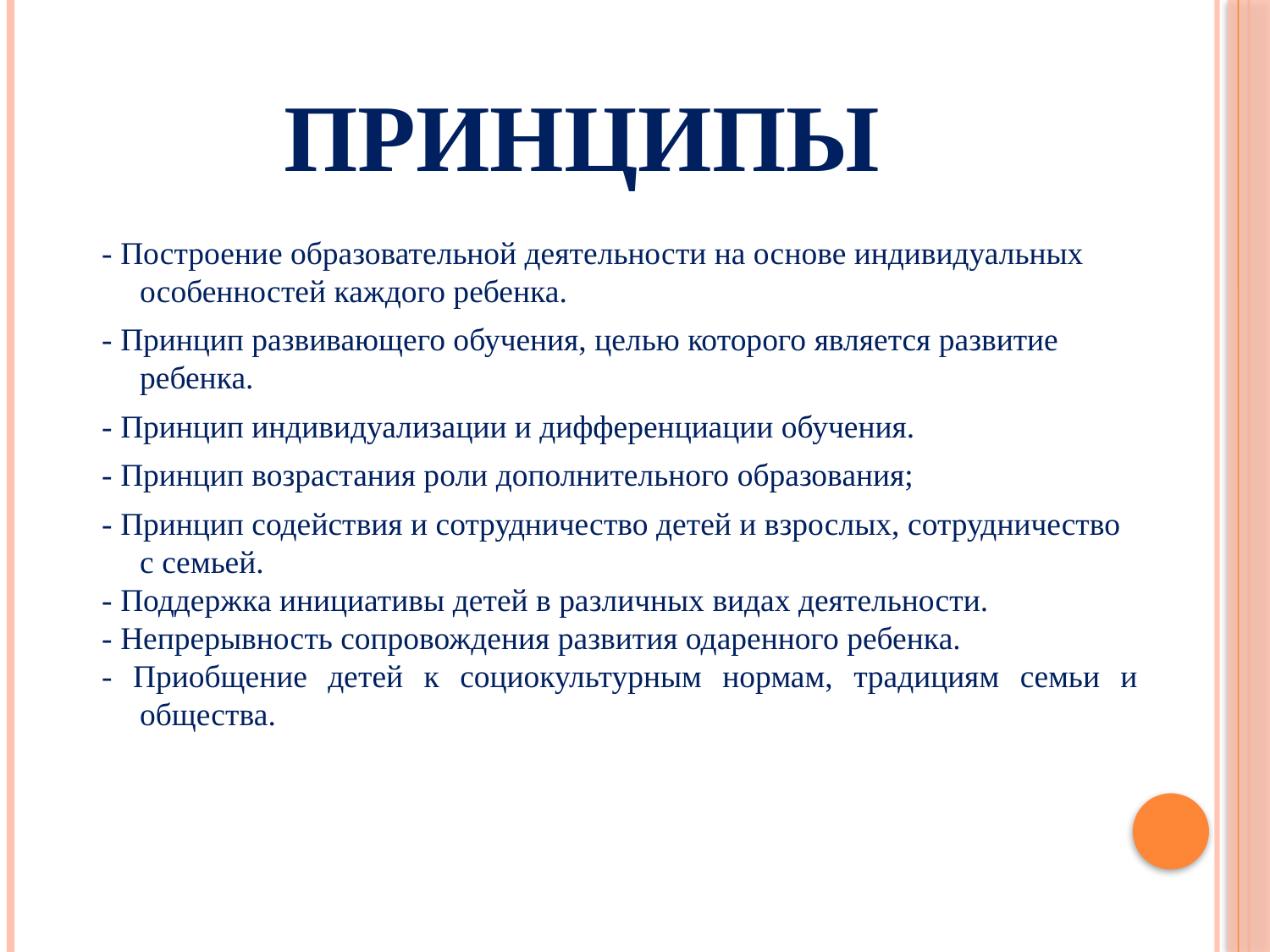

# принципы
- Построение образовательной деятельности на основе индивидуальных особенностей каждого ребенка.
- Принцип развивающего обучения, целью которого является развитие  ребенка.
- Принцип индивидуализации и дифференциации обучения.
- Принцип возрастания роли дополнительного образования;
- Принцип содействия и сотрудничество детей и взрослых, сотрудничество с семьей.
- Поддержка инициативы детей в различных видах деятельности.
- Непрерывность сопровождения развития одаренного ребенка.
- Приобщение детей к социокультурным нормам, традициям семьи и общества.